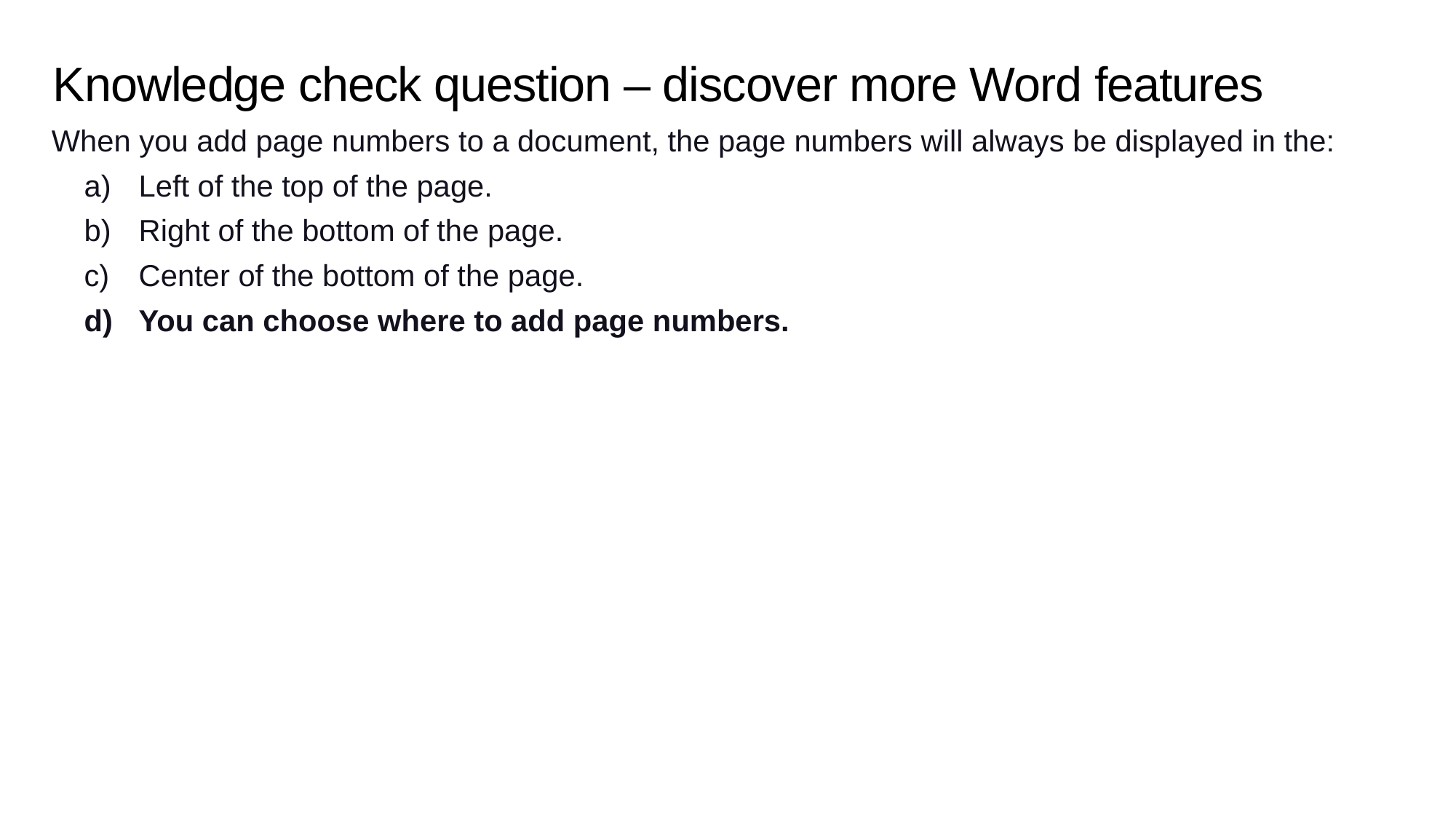

# Knowledge check question – discover more Word features
When you add page numbers to a document, the page numbers will always be displayed in the:
Left of the top of the page.
Right of the bottom of the page.
Center of the bottom of the page.
You can choose where to add page numbers.